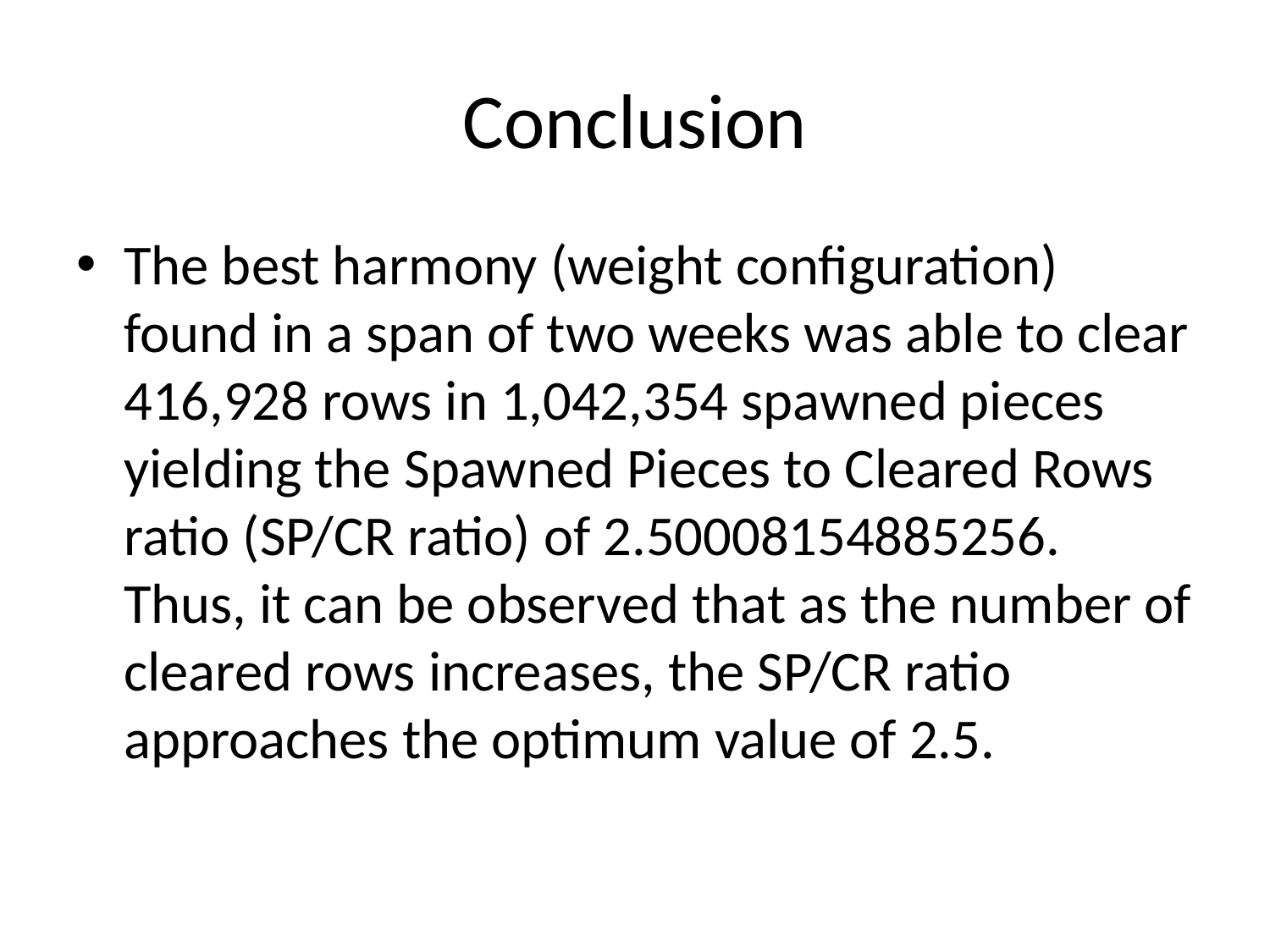

# Conclusion
The best harmony (weight configuration) found in a span of two weeks was able to clear 416,928 rows in 1,042,354 spawned pieces yielding the Spawned Pieces to Cleared Rows ratio (SP/CR ratio) of 2.50008154885256. Thus, it can be observed that as the number of cleared rows increases, the SP/CR ratio approaches the optimum value of 2.5.